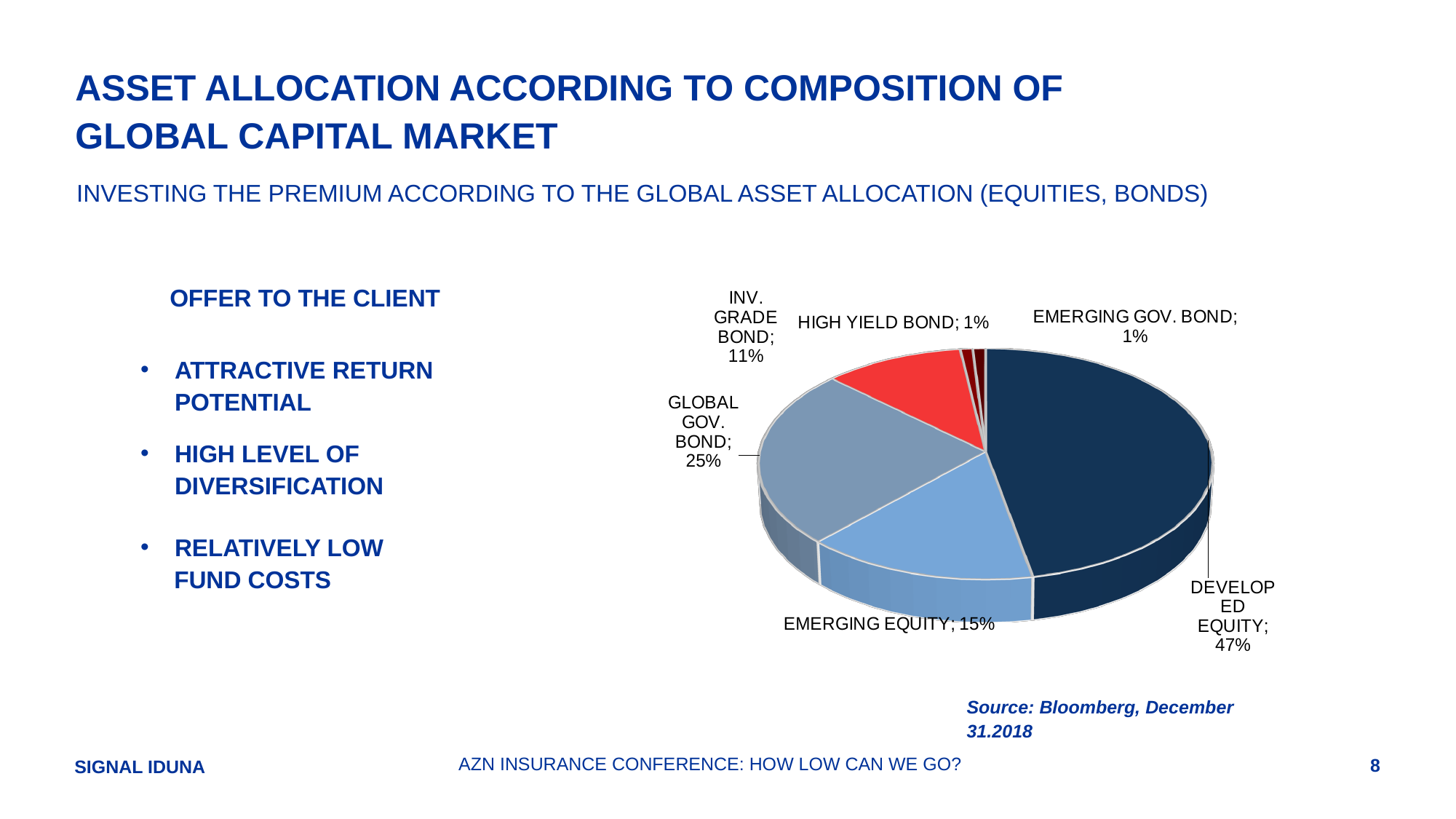

# ASSET ALLOCATION ACCORDING TO COMPOSITION OF GLOBAL CAPITAL MARKET
INVESTING THE PREMIUM ACCORDING TO THE GLOBAL ASSET ALLOCATION (EQUITIES, BONDS)

[unsupported chart]

OFFER TO THE CLIENT

ATTRACTIVE RETURN POTENTIAL

HIGH LEVEL OF DIVERSIFICATION

RELATIVELY LOW
     FUND COSTS
Source: Bloomberg, December 31.2018
AZN INSURANCE CONFERENCE: HOW LOW CAN WE GO?